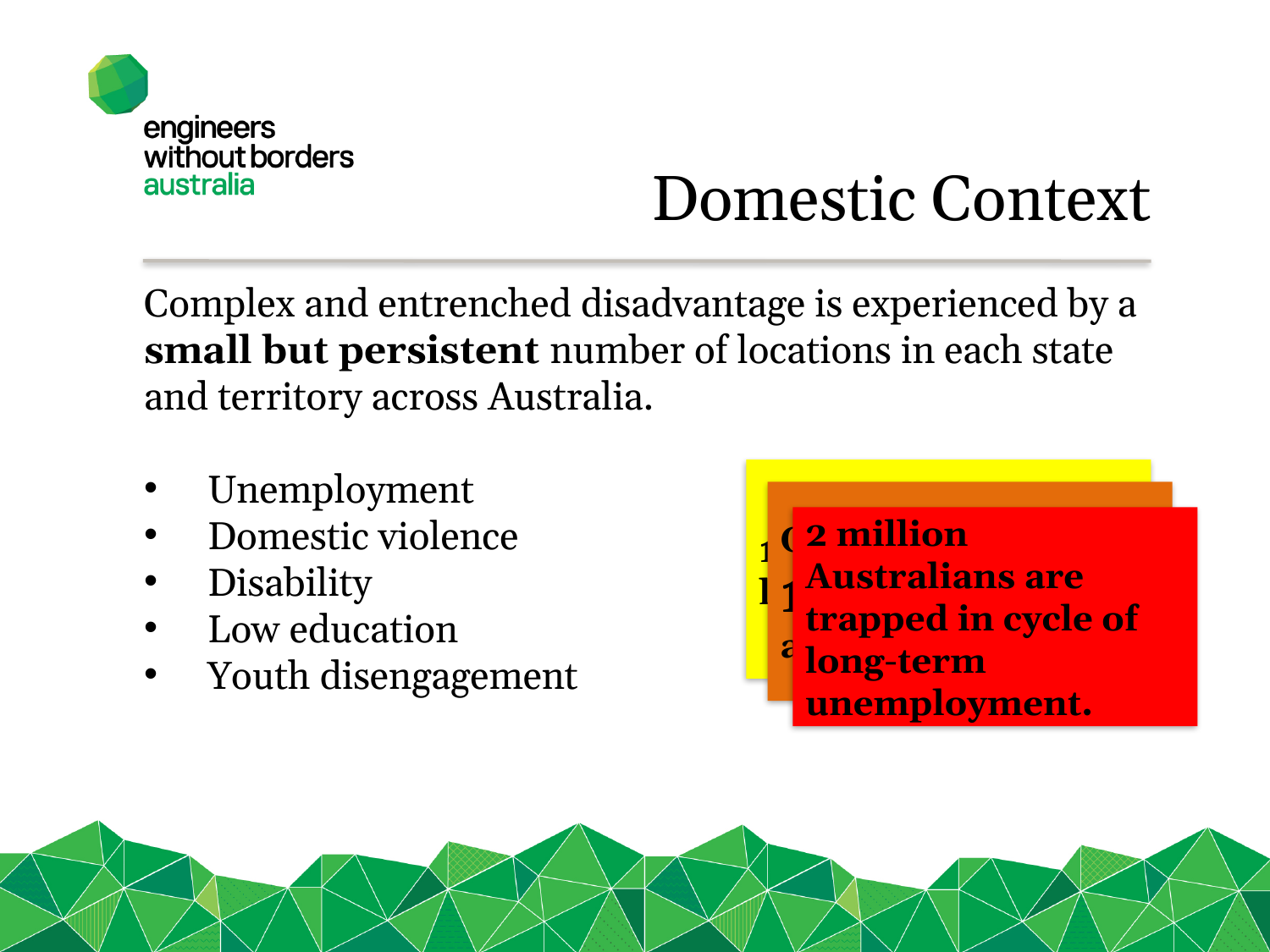

Domestic Context
Complex and entrenched disadvantage is experienced by a small but persistent number of locations in each state and territory across Australia.

Unemployment
Domestic violence
Disability
Low education
Youth disengagement
1 in 10 Australians live in poverty.
On any given night,
1 in 200 people are homeless
2 million Australians are trapped in cycle of long-term unemployment.